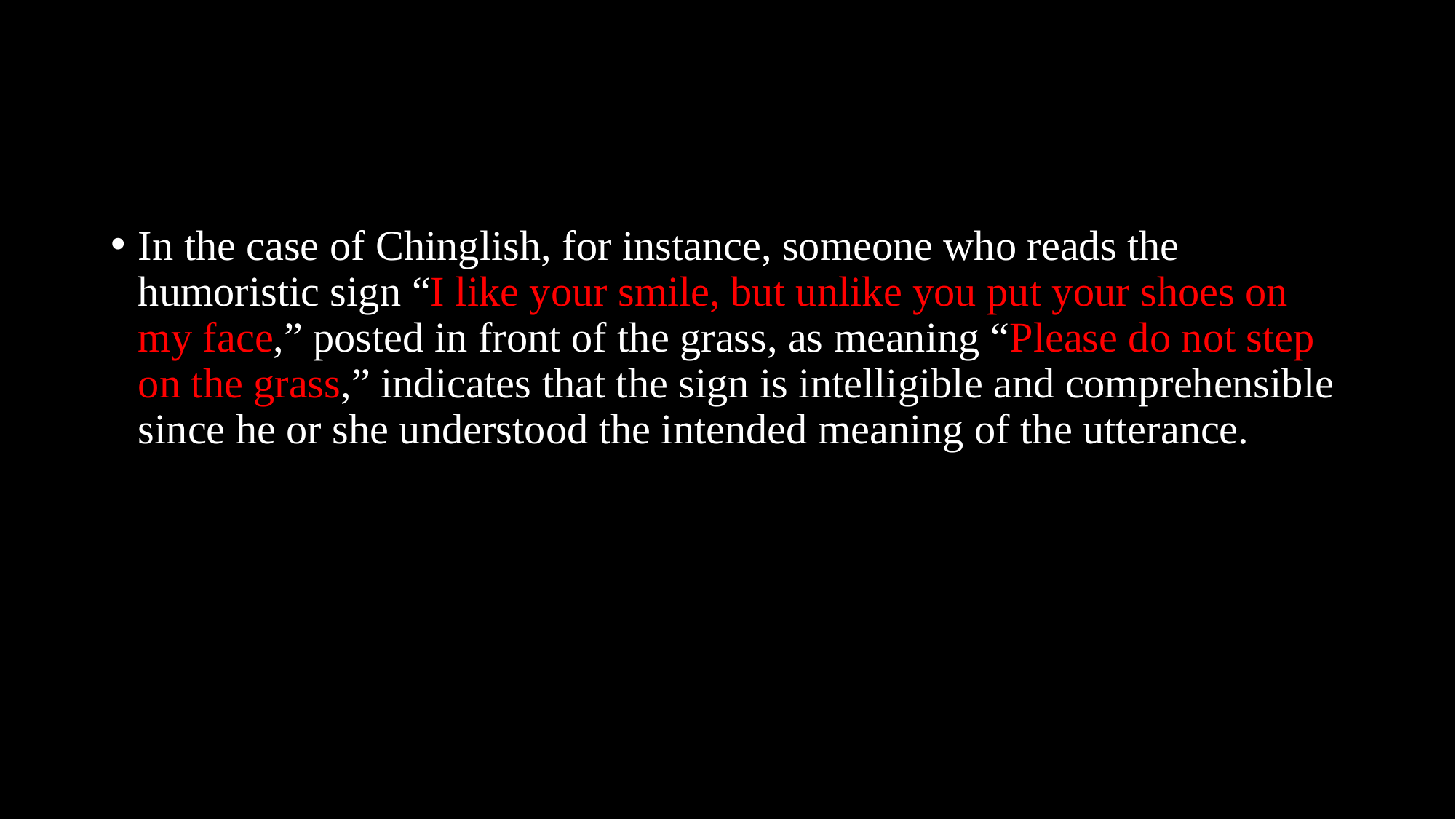

#
In the case of Chinglish, for instance, someone who reads the humoristic sign “I like your smile, but unlike you put your shoes on my face,” posted in front of the grass, as meaning “Please do not step on the grass,” indicates that the sign is intelligible and comprehensible since he or she understood the intended meaning of the utterance.